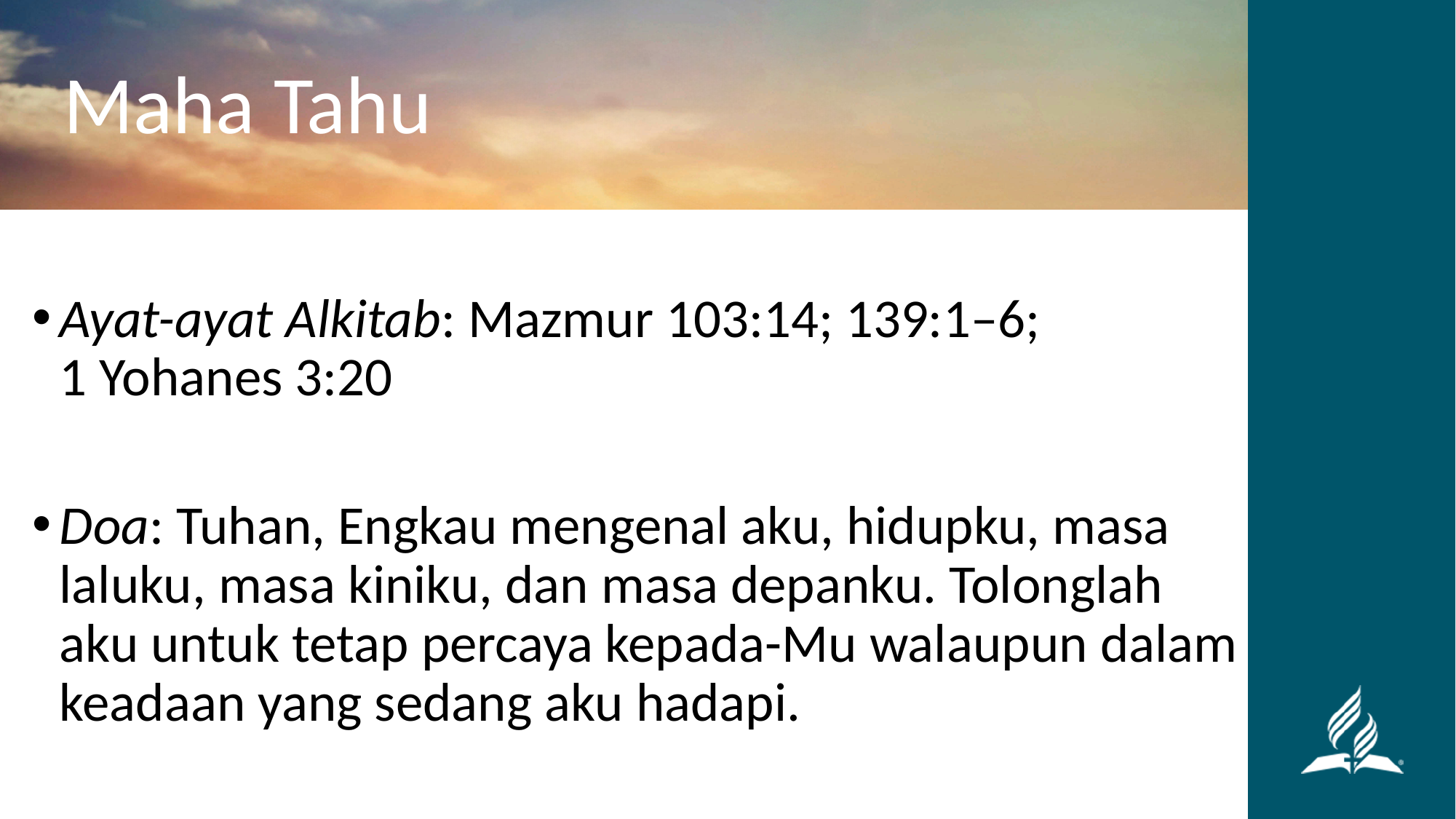

Maha Tahu

Ayat-ayat Alkitab: Mazmur 103:14; 139:1–6; 1 Yohanes 3:20

Doa: Tuhan, Engkau mengenal aku, hidupku, masa laluku, masa kiniku, dan masa depanku. Tolonglah aku untuk tetap percaya kepada-Mu walaupun dalam keadaan yang sedang aku hadapi.